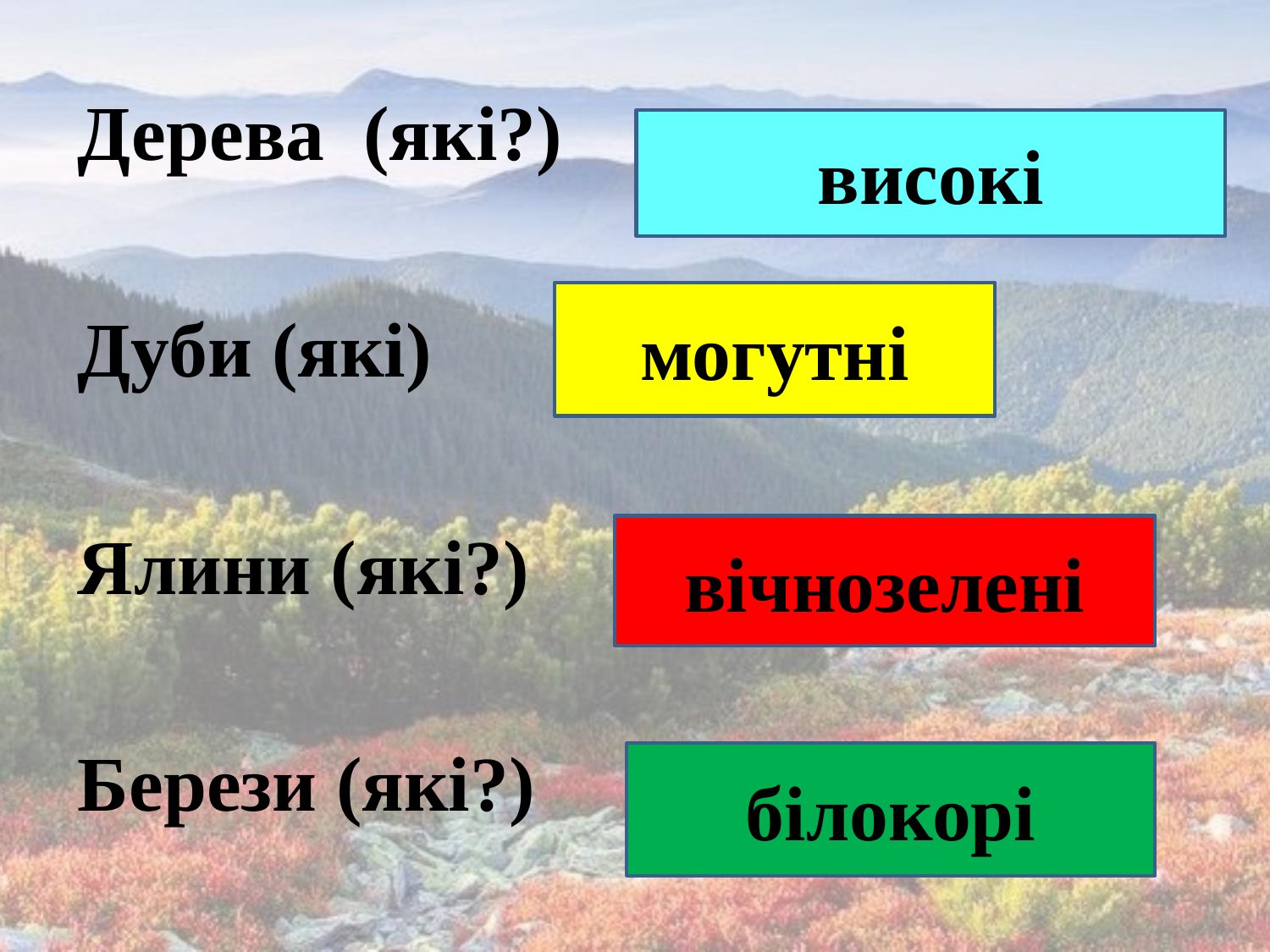

Дерева  (які?)

Дуби (які)

Ялини (які?)

Берези (які?)

високі
могутні
вічнозелені
білокорі